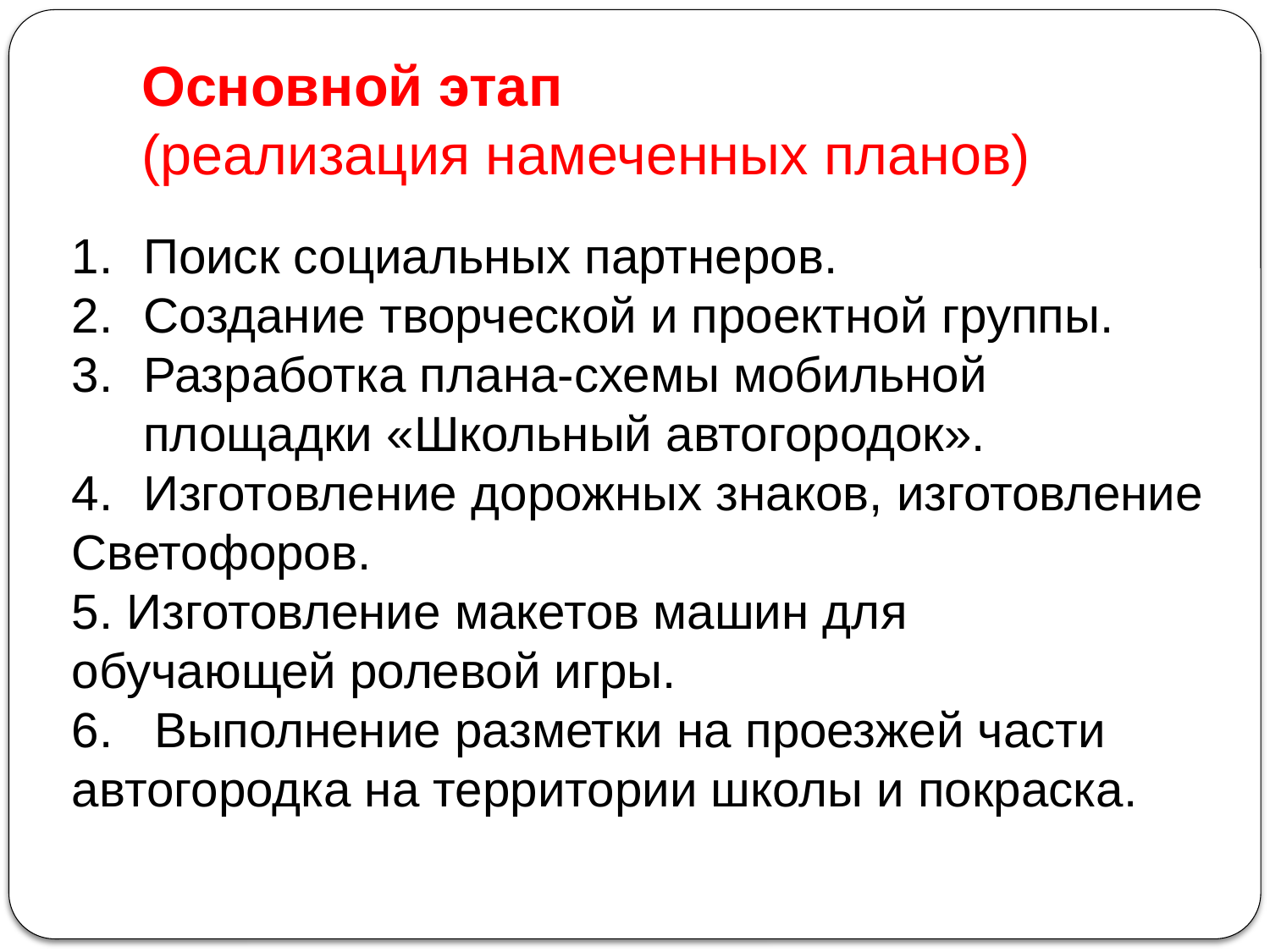

# Основной этап (реализация намеченных планов)
Поиск социальных партнеров.
Создание творческой и проектной группы.
Разработка плана-схемы мобильной площадки «Школьный автогородок».
Изготовление дорожных знаков, изготовление
Светофоров.
5. Изготовление макетов машин для
обучающей ролевой игры.
6.   Выполнение разметки на проезжей части
автогородка на территории школы и покраска.